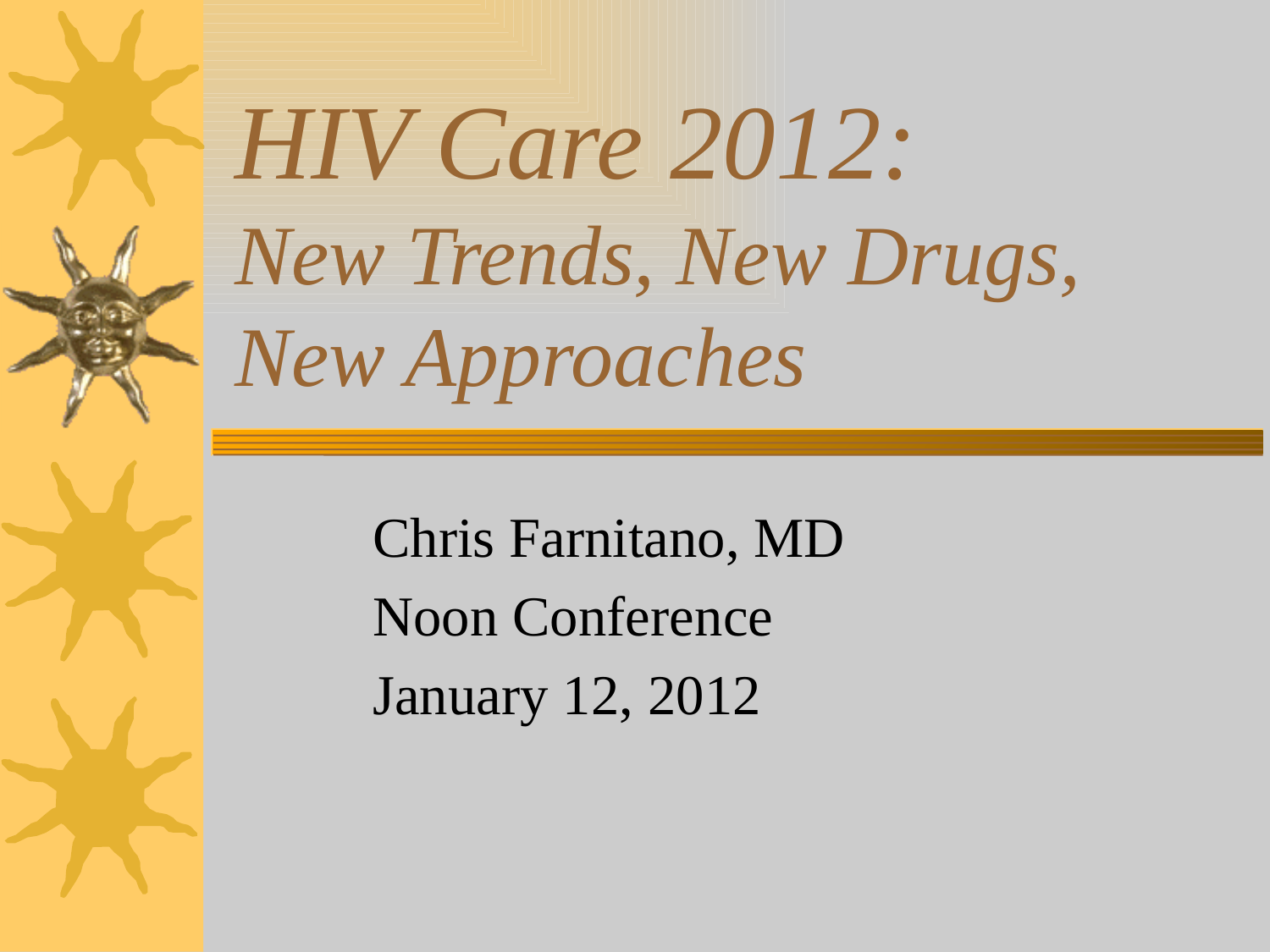

# HIV Care 2012: New Trends, New Drugs, New Approaches
Chris Farnitano, MD
Noon Conference
January 12, 2012